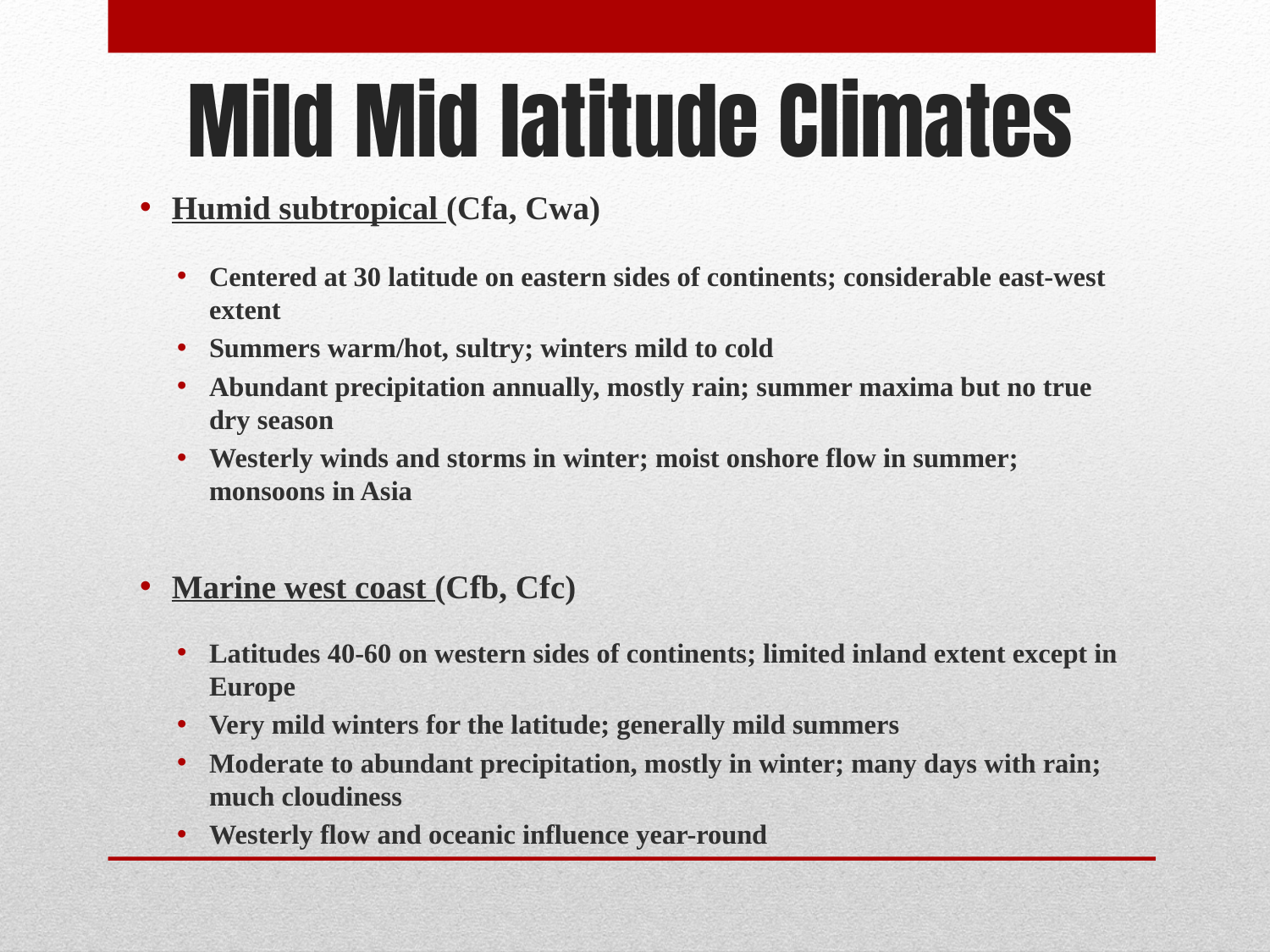

Mild Mid latitude Climates
Humid subtropical (Cfa, Cwa)

Centered at 30 latitude on eastern sides of continents; considerable east-west extent
Summers warm/hot, sultry; winters mild to cold
Abundant precipitation annually, mostly rain; summer maxima but no true dry season
Westerly winds and storms in winter; moist onshore flow in summer; monsoons in Asia

Marine west coast (Cfb, Cfc)

Latitudes 40-60 on western sides of continents; limited inland extent except in Europe
Very mild winters for the latitude; generally mild summers
Moderate to abundant precipitation, mostly in winter; many days with rain; much cloudiness
Westerly flow and oceanic influence year-round